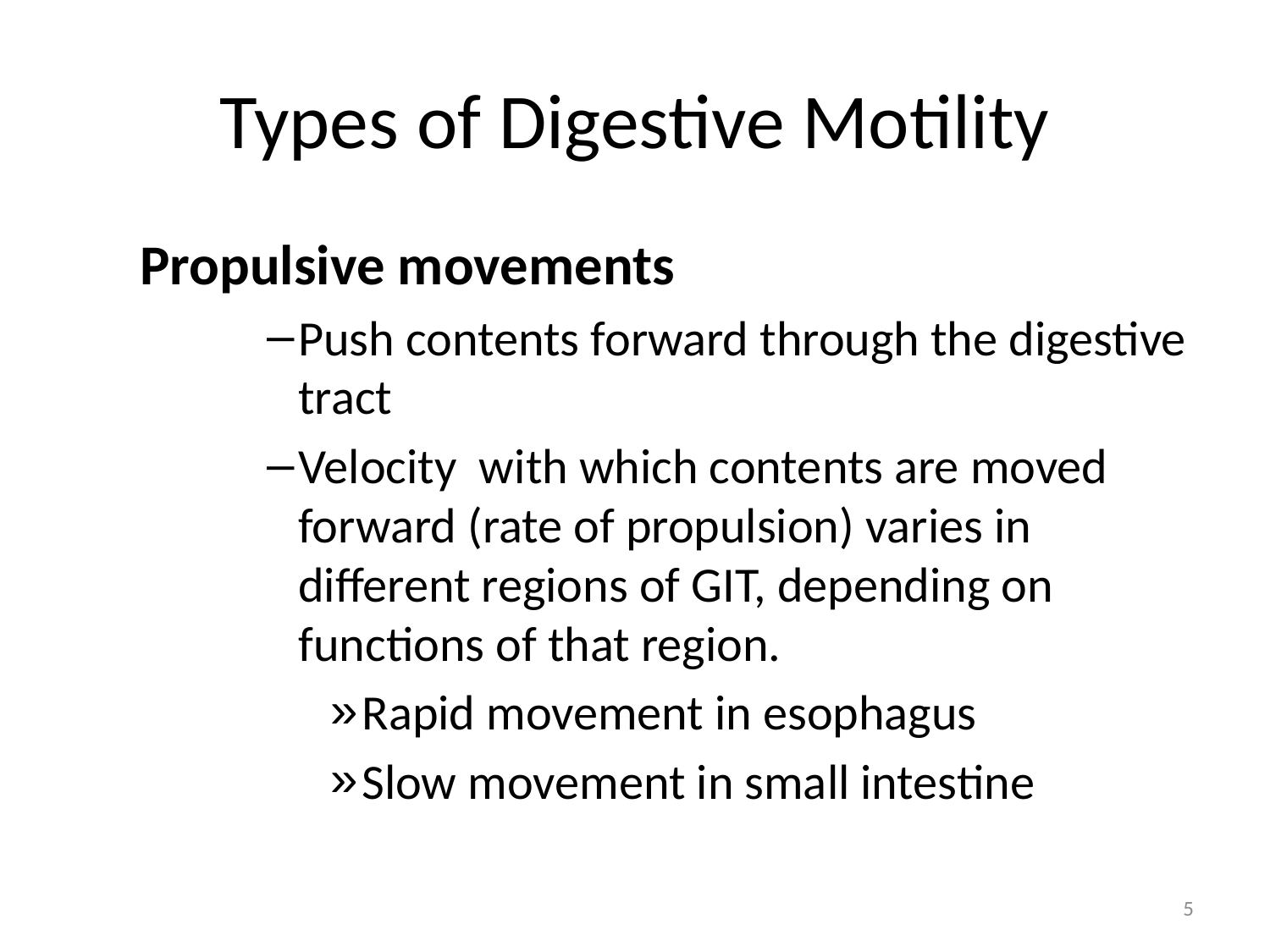

# Types of Digestive Motility
Propulsive movements
Push contents forward through the digestive tract
Velocity  with which contents are moved forward (rate of propulsion) varies in different regions of GIT, depending on functions of that region.
Rapid movement in esophagus
Slow movement in small intestine

5